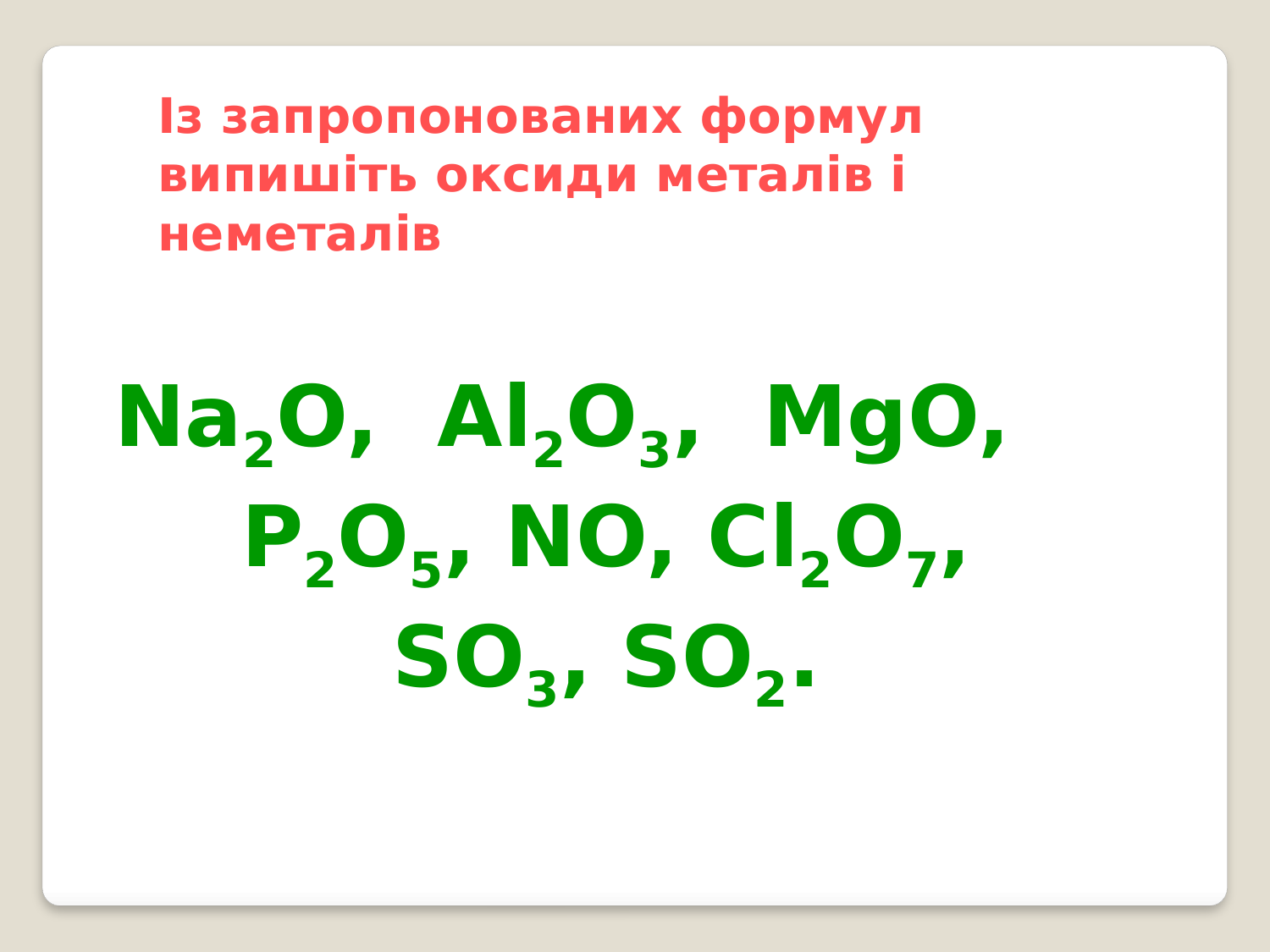

Із запропонованих формул випишіть оксиди металів і неметалів
Na2O,  Al2O3,  MgO,
  P2O5, NO, Cl2O7,
  SO3, SO2.